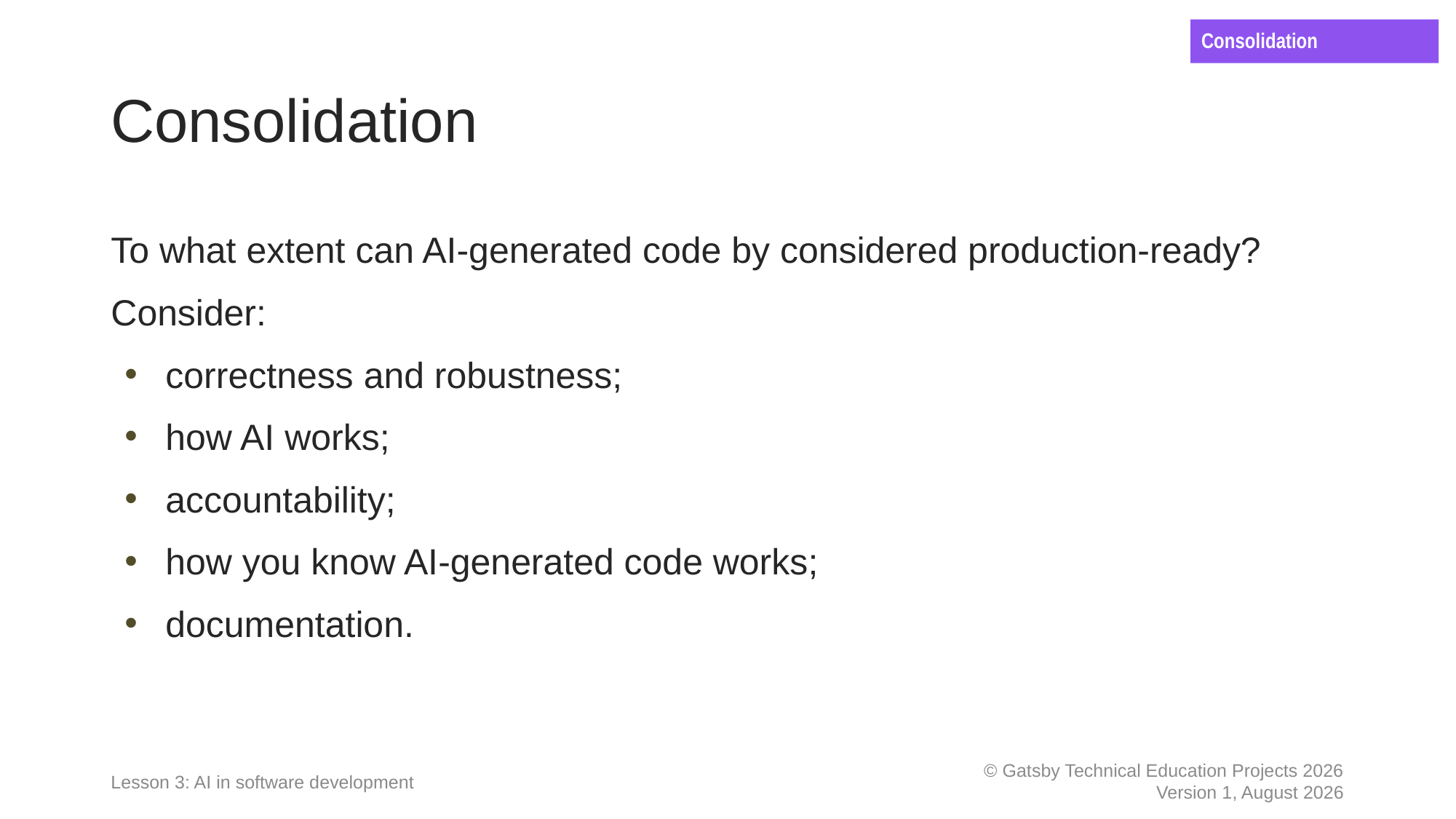

Consolidation
# Consolidation
To what extent can AI-generated code by considered production-ready?
Consider:
correctness and robustness;
how AI works;
accountability;
how you know AI-generated code works;
documentation.
Lesson 3: AI in software development